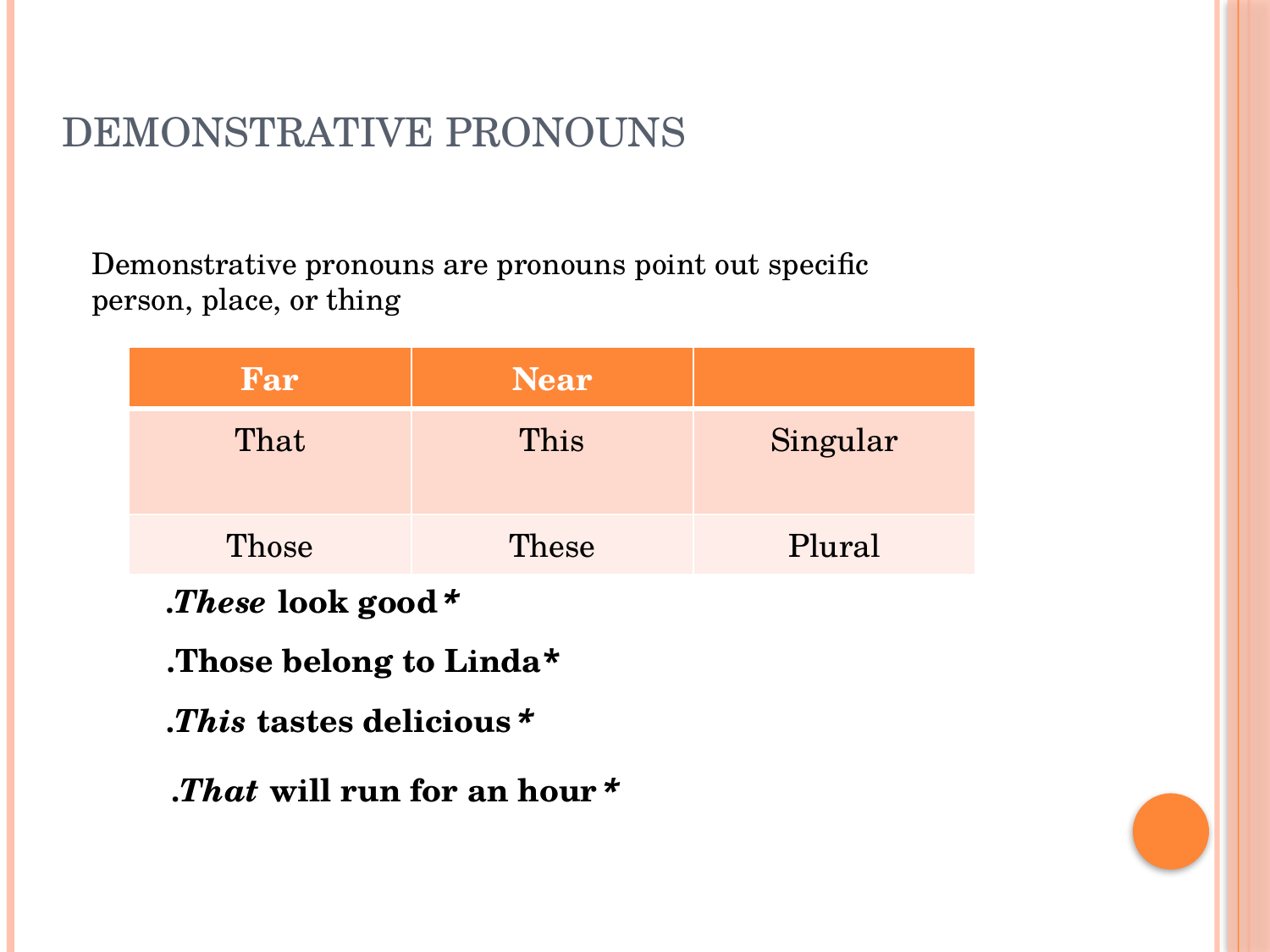

# Demonstrative pronouns
Demonstrative pronouns are pronouns point out specific person, place, or thing
| Far | Near |  |
| --- | --- | --- |
| That | This | Singular |
| Those | These | Plural |
*These look good.
*Those belong to Linda.
*This tastes delicious.
*That will run for an hour.